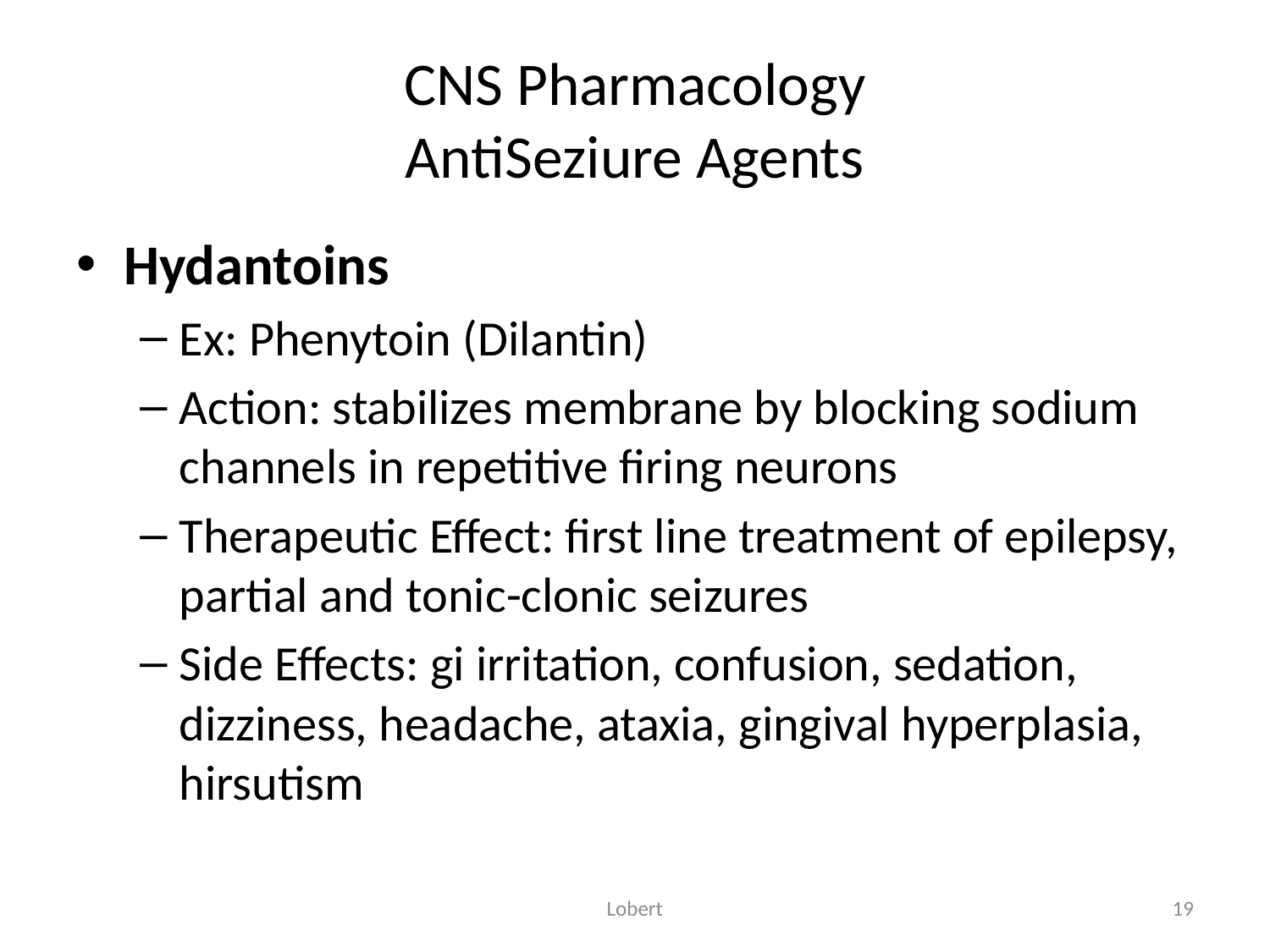

# CNS Pharmacology AntiSeziure Agents
Hydantoins
Ex: Phenytoin (Dilantin)
Action: stabilizes membrane by blocking sodium channels in repetitive firing neurons
Therapeutic Effect: first line treatment of epilepsy, partial and tonic-clonic seizures
Side Effects: gi irritation, confusion, sedation, dizziness, headache, ataxia, gingival hyperplasia, hirsutism
Lobert
19